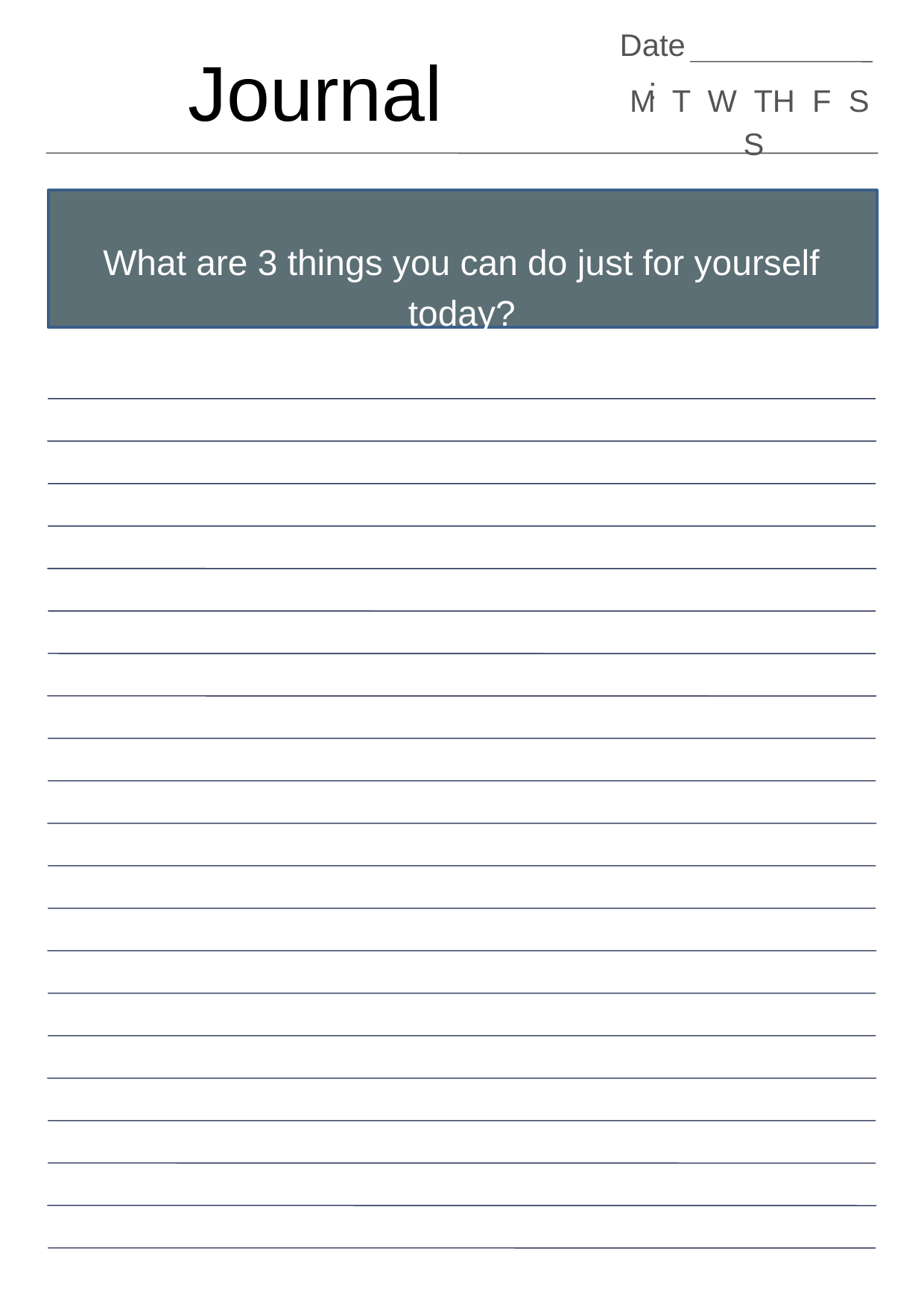

Date:
Journal

M  T  W  TH  F  S  S

What are 3 things you can do just for yourself today?